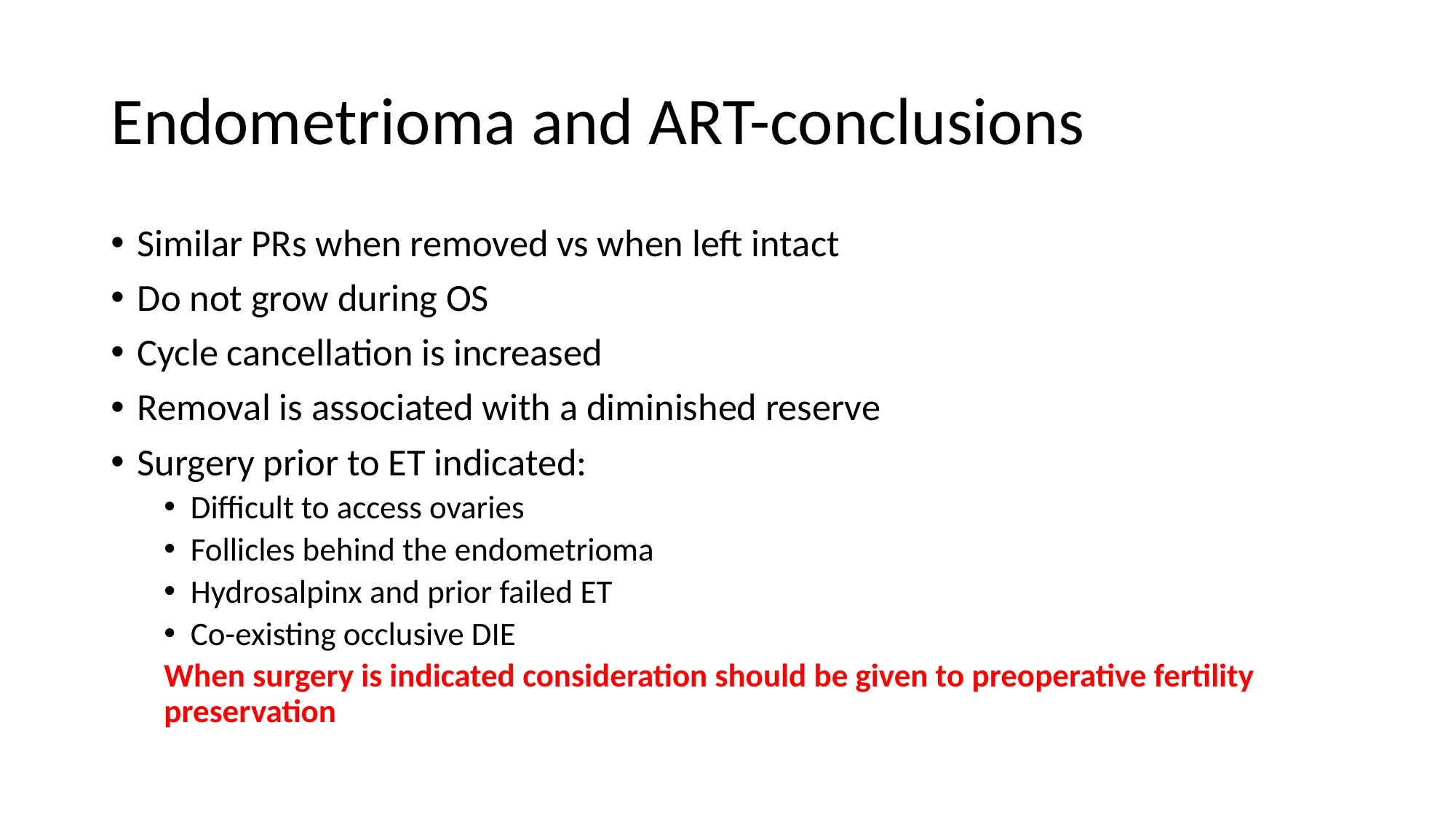

# Endometrioma and ART-conclusions
Similar PRs when removed vs when left intact
Do not grow during OS
Cycle cancellation is increased
Removal is associated with a diminished reserve
Surgery prior to ET indicated:
Difficult to access ovaries
Follicles behind the endometrioma
Hydrosalpinx and prior failed ET
Co-existing occlusive DIE
When surgery is indicated consideration should be given to preoperative fertility preservation